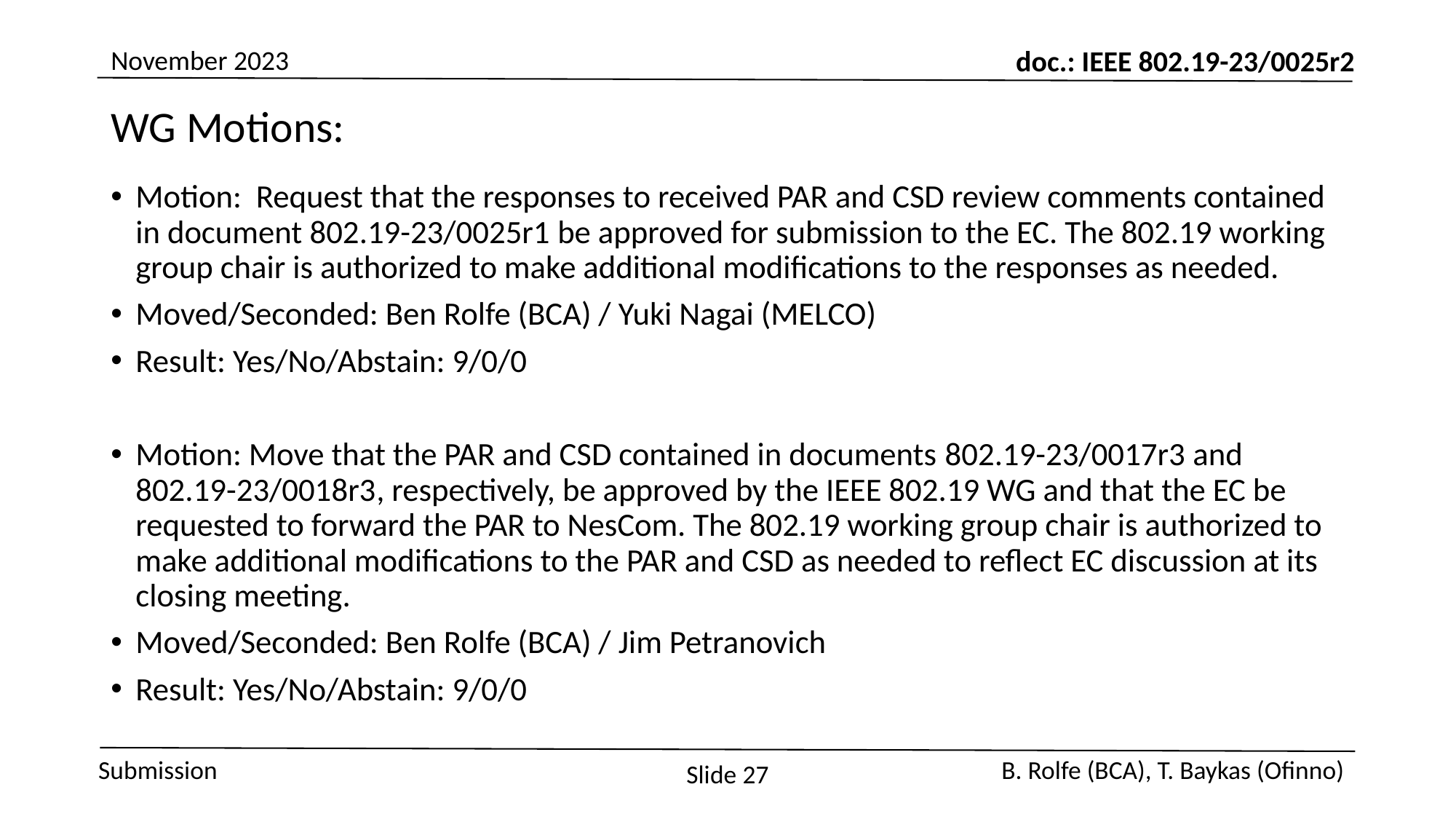

November 2023
# WG Motions:
Motion:  Request that the responses to received PAR and CSD review comments contained in document 802.19-23/0025r1 be approved for submission to the EC. The 802.19 working group chair is authorized to make additional modifications to the responses as needed.
Moved/Seconded: Ben Rolfe (BCA) / Yuki Nagai (MELCO)
Result: Yes/No/Abstain: 9/0/0

Motion: Move that the PAR and CSD contained in documents 802.19-23/0017r3 and 802.19-23/0018r3, respectively, be approved by the IEEE 802.19 WG and that the EC be requested to forward the PAR to NesCom. The 802.19 working group chair is authorized to make additional modifications to the PAR and CSD as needed to reflect EC discussion at its closing meeting.
Moved/Seconded: Ben Rolfe (BCA) / Jim Petranovich
Result: Yes/No/Abstain: 9/0/0